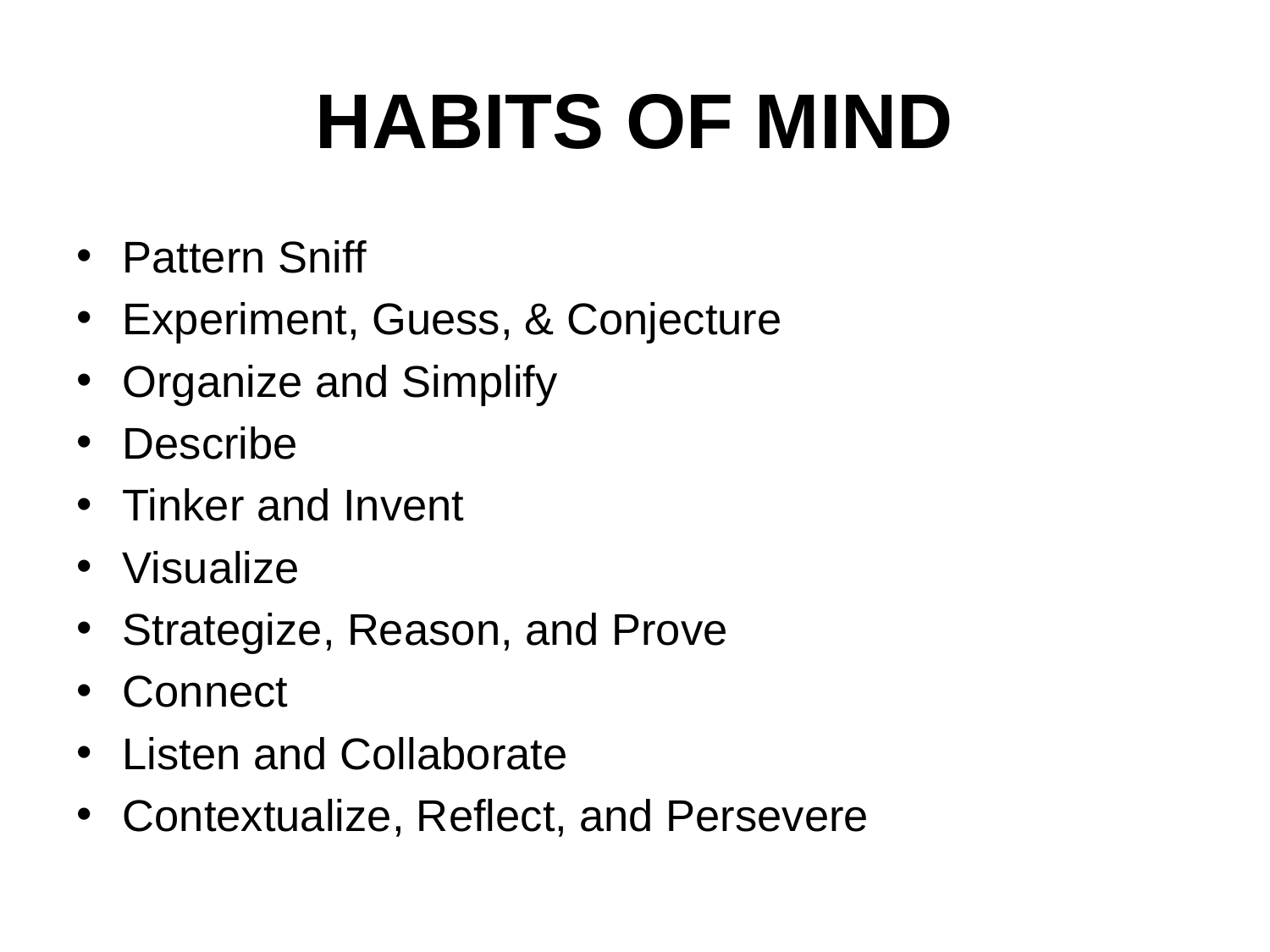

# HABITS OF MIND
Pattern Sniff
Experiment, Guess, & Conjecture
Organize and Simplify
Describe
Tinker and Invent
Visualize
Strategize, Reason, and Prove
Connect
Listen and Collaborate
Contextualize, Reflect, and Persevere